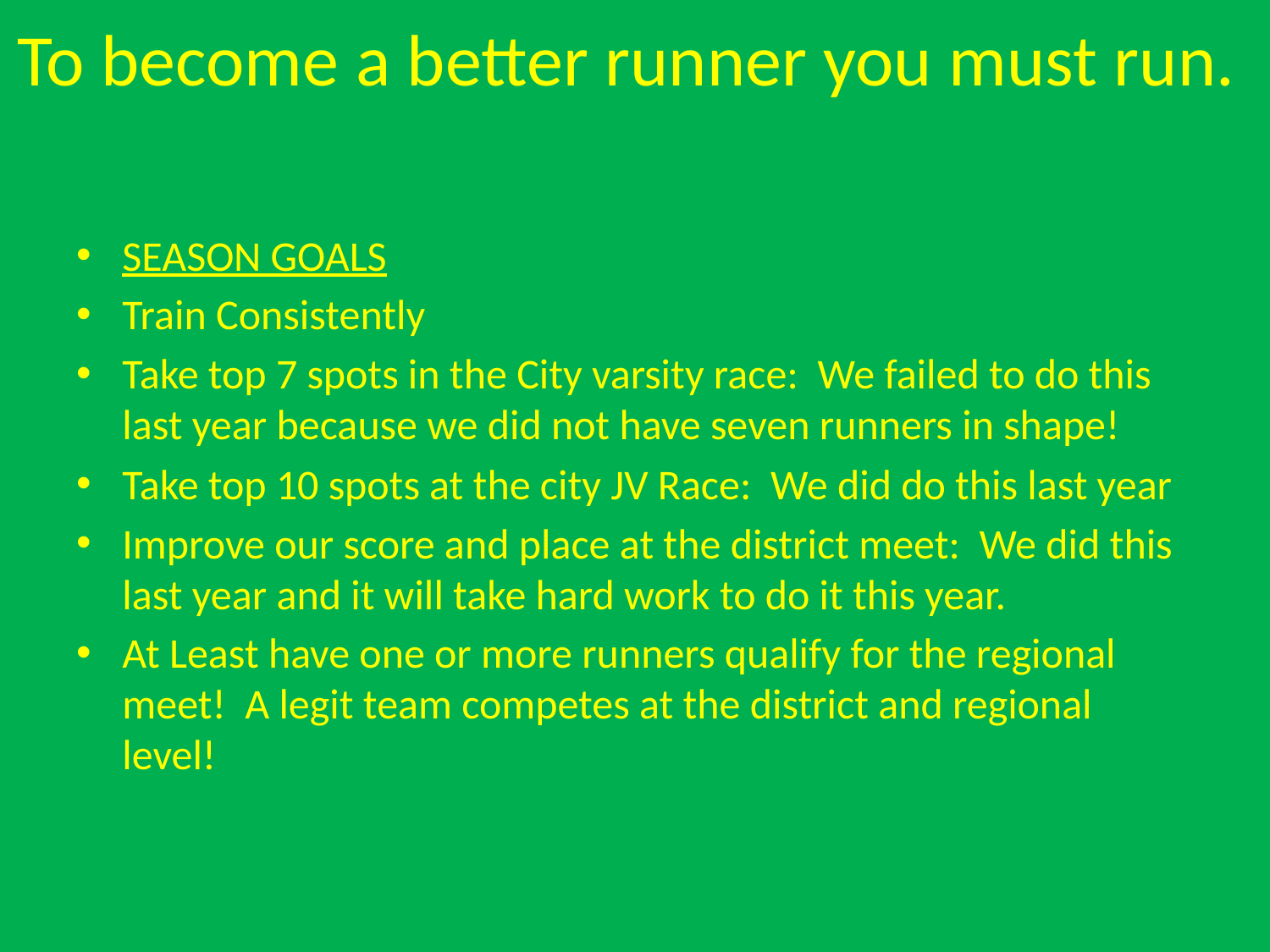

# To become a better runner you must run.
SEASON GOALS
Train Consistently
Take top 7 spots in the City varsity race:  We failed to do this last year because we did not have seven runners in shape!
Take top 10 spots at the city JV Race:  We did do this last year
Improve our score and place at the district meet:  We did this last year and it will take hard work to do it this year.
At Least have one or more runners qualify for the regional meet!  A legit team competes at the district and regional level!